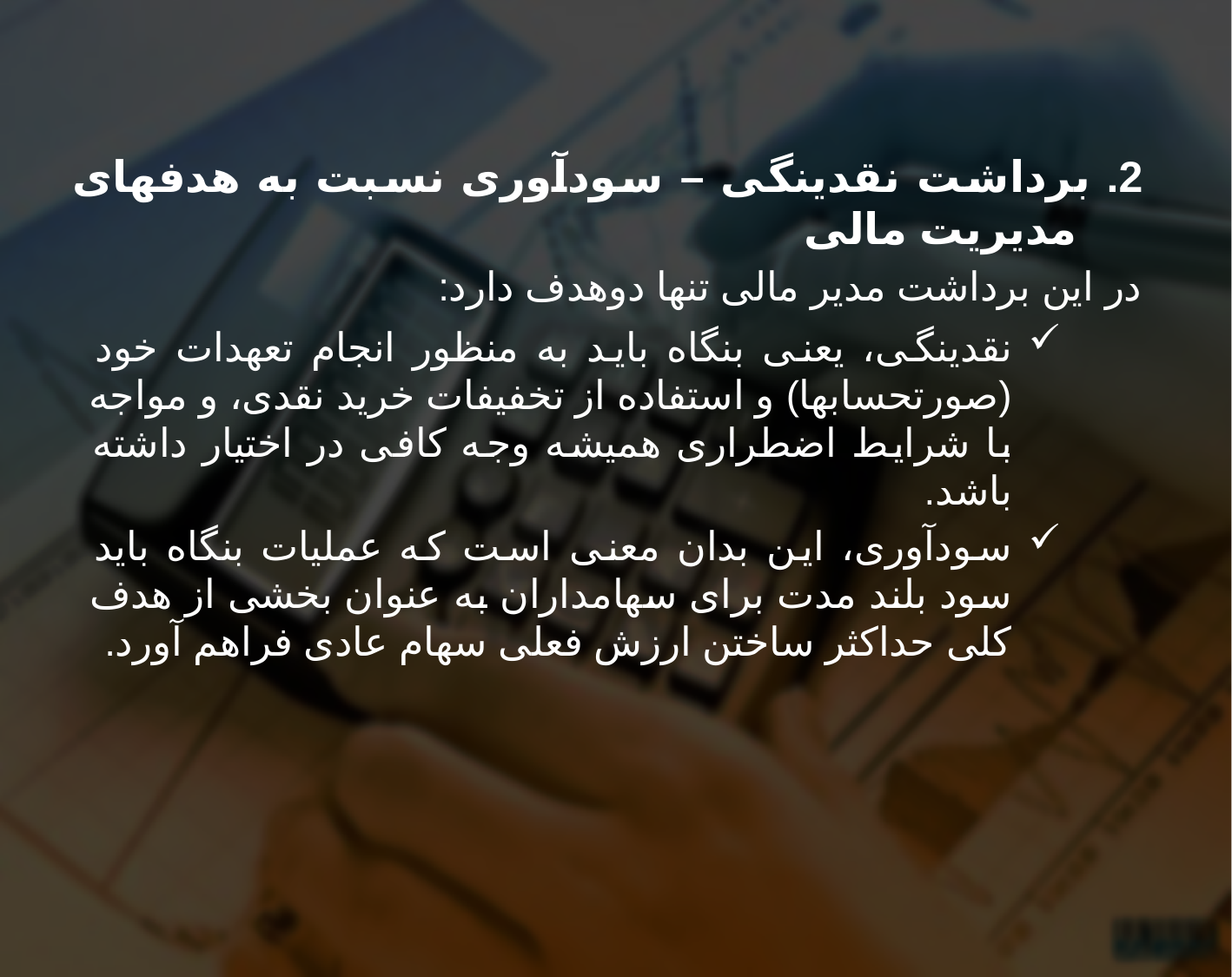

2. برداشت نقدینگی – سودآوری نسبت به هدفهای مدیریت مالی
در این برداشت مدیر مالی تنها دوهدف دارد:

نقدینگی، یعنی بنگاه باید به منظور انجام تعهدات خود (صورتحسابها) و استفاده از تخفیفات خرید نقدی، و مواجه با شرایط اضطراری همیشه وجه کافی در اختیار داشته باشد.
سودآوری، این بدان معنی است که عملیات بنگاه باید سود بلند مدت برای سهامداران به عنوان بخشی از هدف کلی حداکثر ساختن ارزش فعلی سهام عادی فراهم آورد.